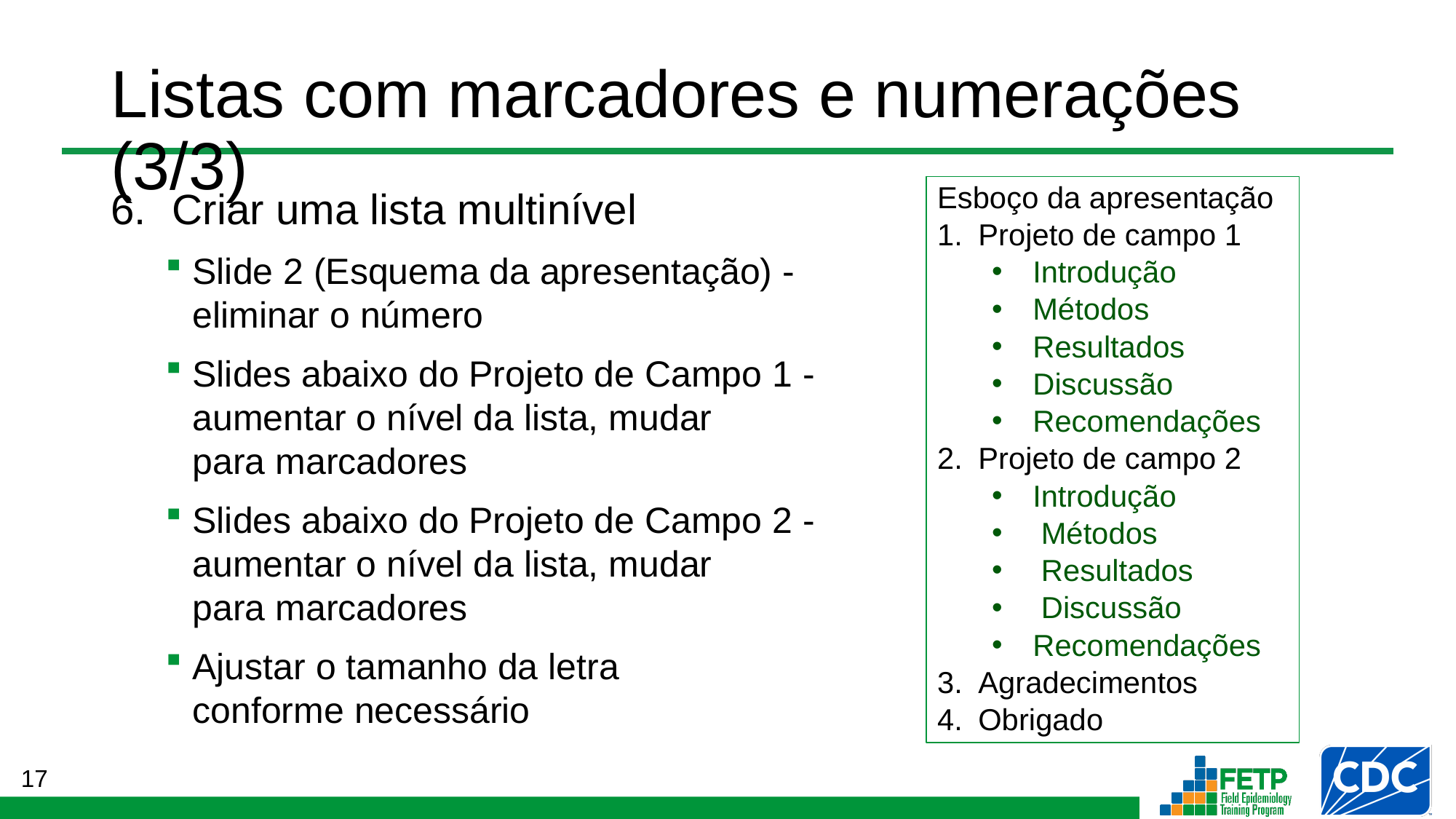

# Listas com marcadores e numerações (3/3)
Criar uma lista multinível
Slide 2 (Esquema da apresentação) - eliminar o número
Slides abaixo do Projeto de Campo 1 - aumentar o nível da lista, mudar
para marcadores
Slides abaixo do Projeto de Campo 2 - aumentar o nível da lista, mudar
para marcadores
Ajustar o tamanho da letra
conforme necessário
Esboço da apresentação
Projeto de campo 1
Introdução
Métodos
Resultados
Discussão
Recomendações
Projeto de campo 2
Introdução
 Métodos
 Resultados
 Discussão
Recomendações
Agradecimentos
Obrigado